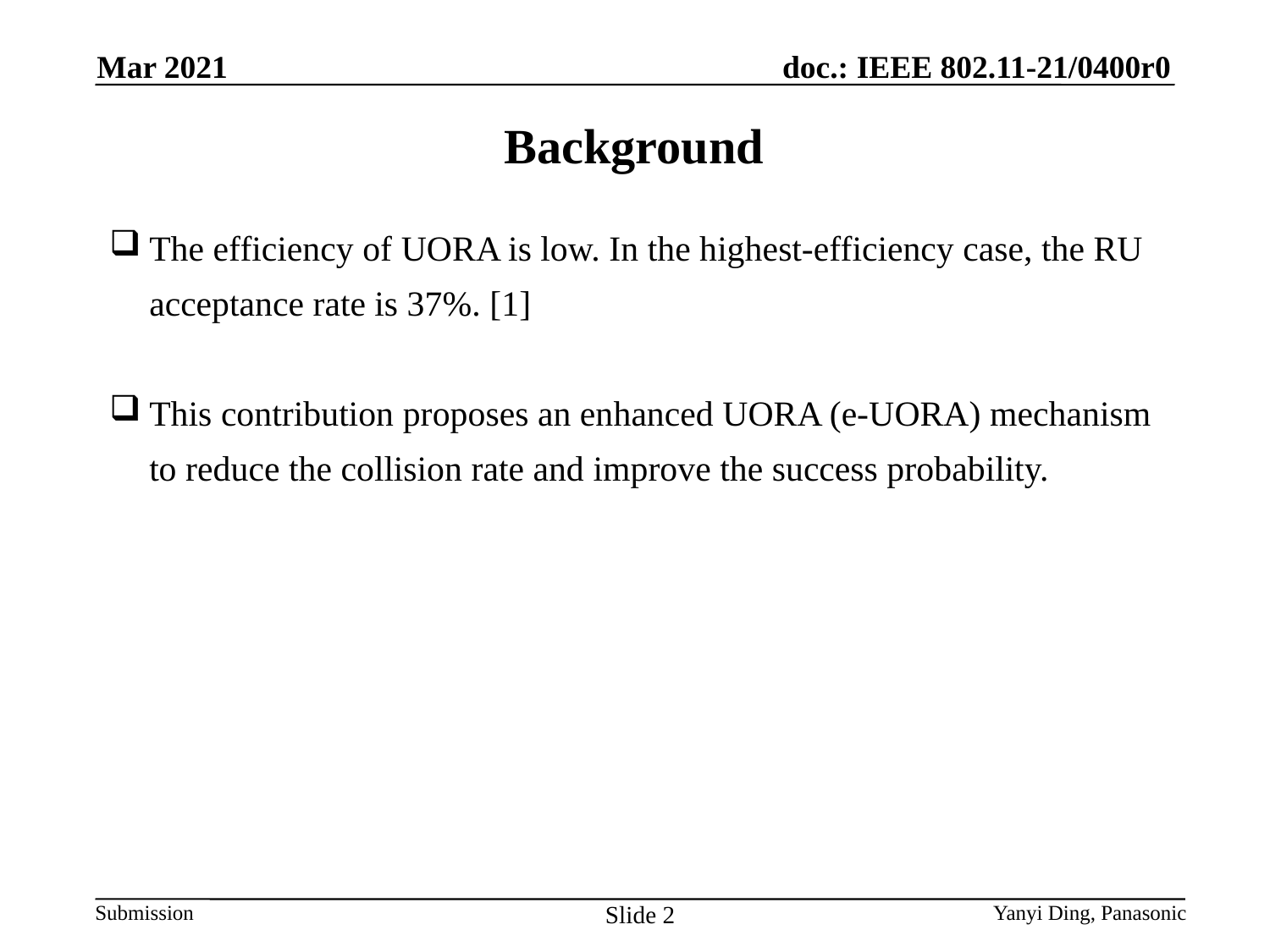

Mar 2021
Background
The efficiency of UORA is low. In the highest-efficiency case, the RU acceptance rate is 37%. [1]

This contribution proposes an enhanced UORA (e-UORA) mechanism to reduce the collision rate and improve the success probability.
Slide 2
Yanyi Ding, Panasonic